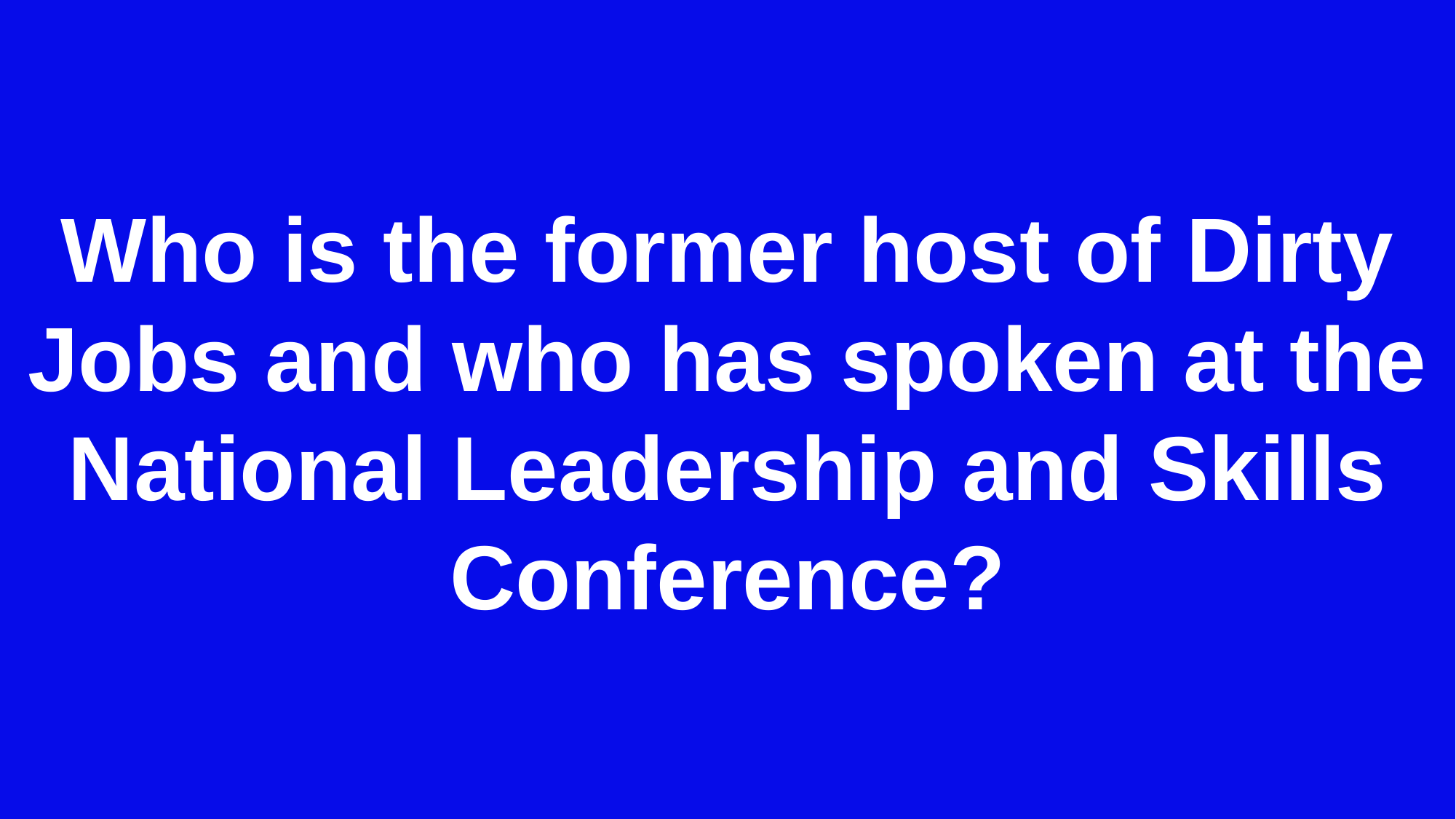

Who is the former host of Dirty Jobs and who has spoken at the National Leadership and Skills Conference?